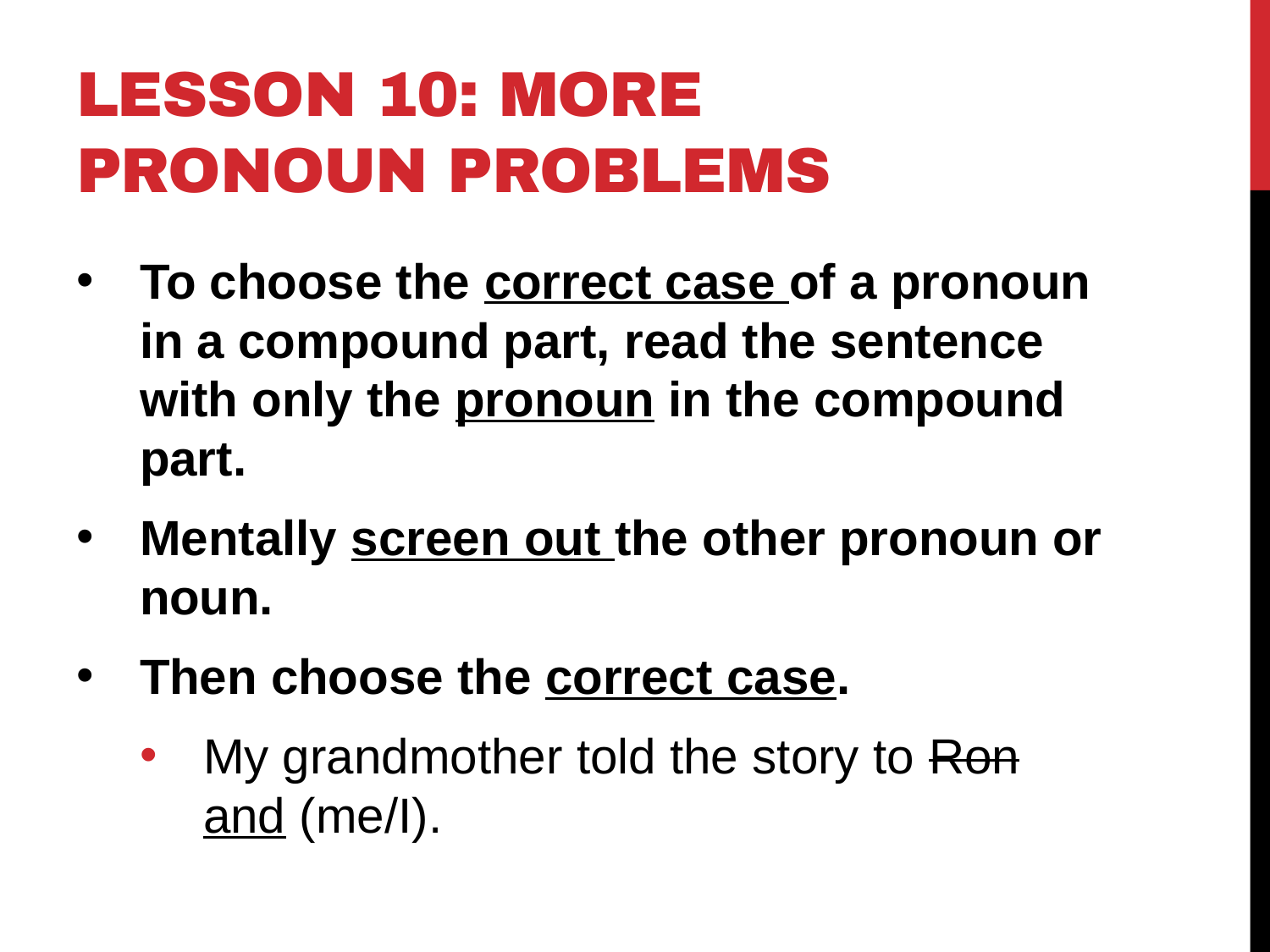

# Lesson 10: More Pronoun Problems
To choose the correct case of a pronoun in a compound part, read the sentence with only the pronoun in the compound part.
Mentally screen out the other pronoun or noun.
Then choose the correct case.
My grandmother told the story to Ron and (me/I).